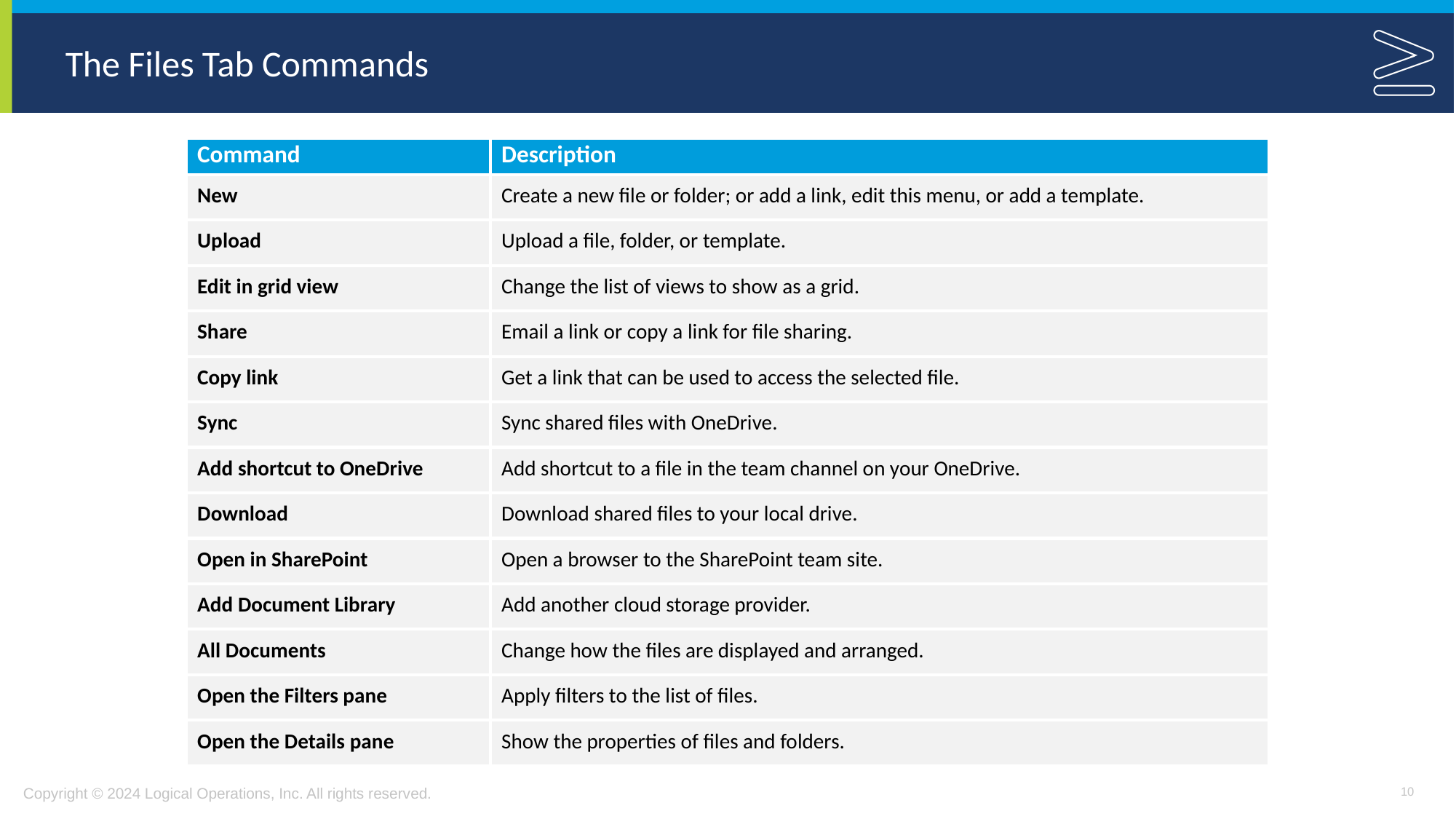

# The Files Tab Commands
| Command | Description |
| --- | --- |
| New | Create a new file or folder; or add a link, edit this menu, or add a template. |
| Upload | Upload a file, folder, or template. |
| Edit in grid view | Change the list of views to show as a grid. |
| Share | Email a link or copy a link for file sharing. |
| Copy link | Get a link that can be used to access the selected file. |
| Sync | Sync shared files with OneDrive. |
| Add shortcut to OneDrive | Add shortcut to a file in the team channel on your OneDrive. |
| Download | Download shared files to your local drive. |
| Open in SharePoint | Open a browser to the SharePoint team site. |
| Add Document Library | Add another cloud storage provider. |
| All Documents | Change how the files are displayed and arranged. |
| Open the Filters pane | Apply filters to the list of files. |
| Open the Details pane | Show the properties of files and folders. |
10